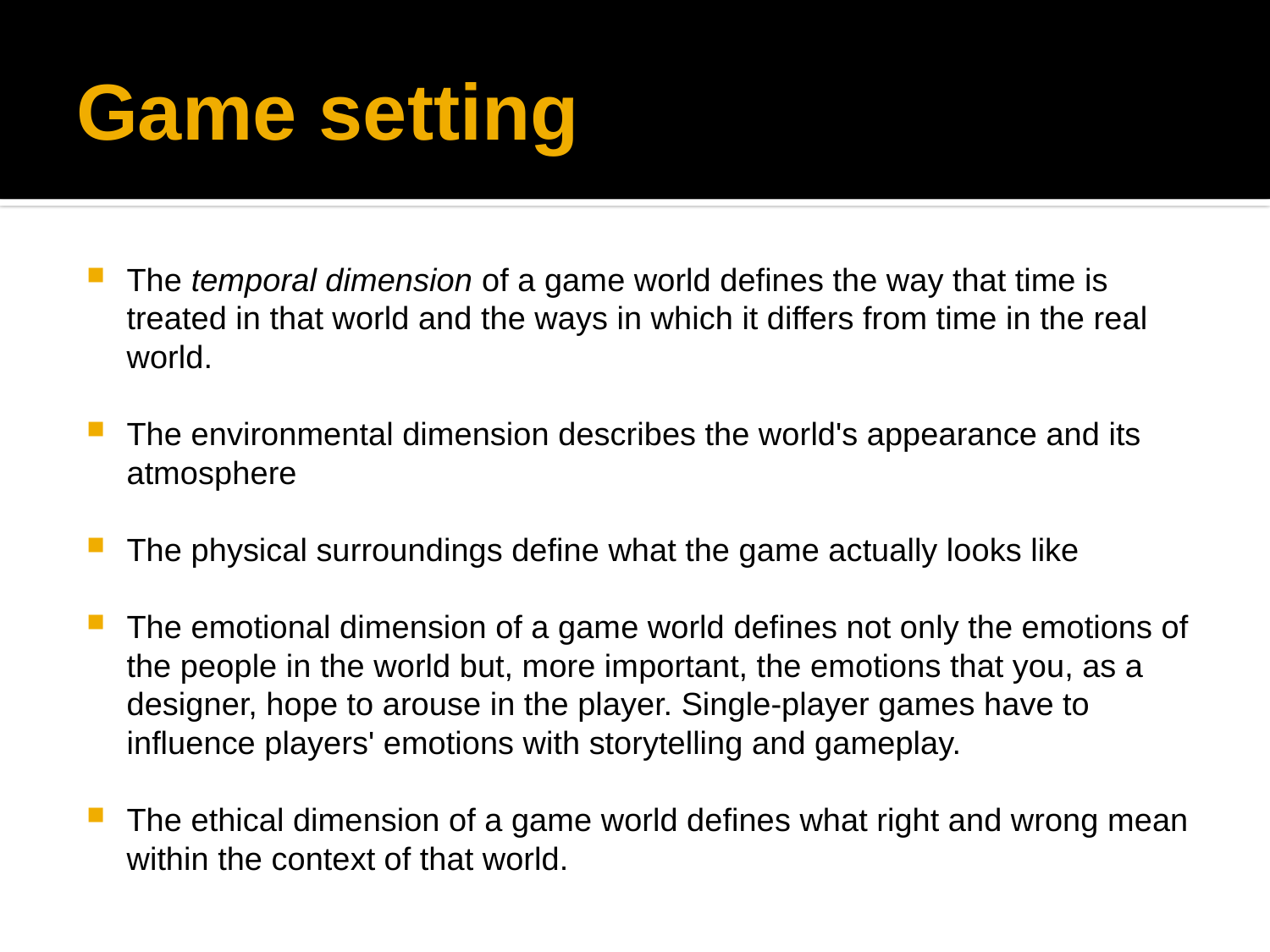

# Game setting
The temporal dimension of a game world defines the way that time is treated in that world and the ways in which it differs from time in the real world.

The environmental dimension describes the world's appearance and its atmosphere

The physical surroundings define what the game actually looks like

The emotional dimension of a game world defines not only the emotions of the people in the world but, more important, the emotions that you, as a designer, hope to arouse in the player. Single-player games have to influence players' emotions with storytelling and gameplay.

The ethical dimension of a game world defines what right and wrong mean within the context of that world.